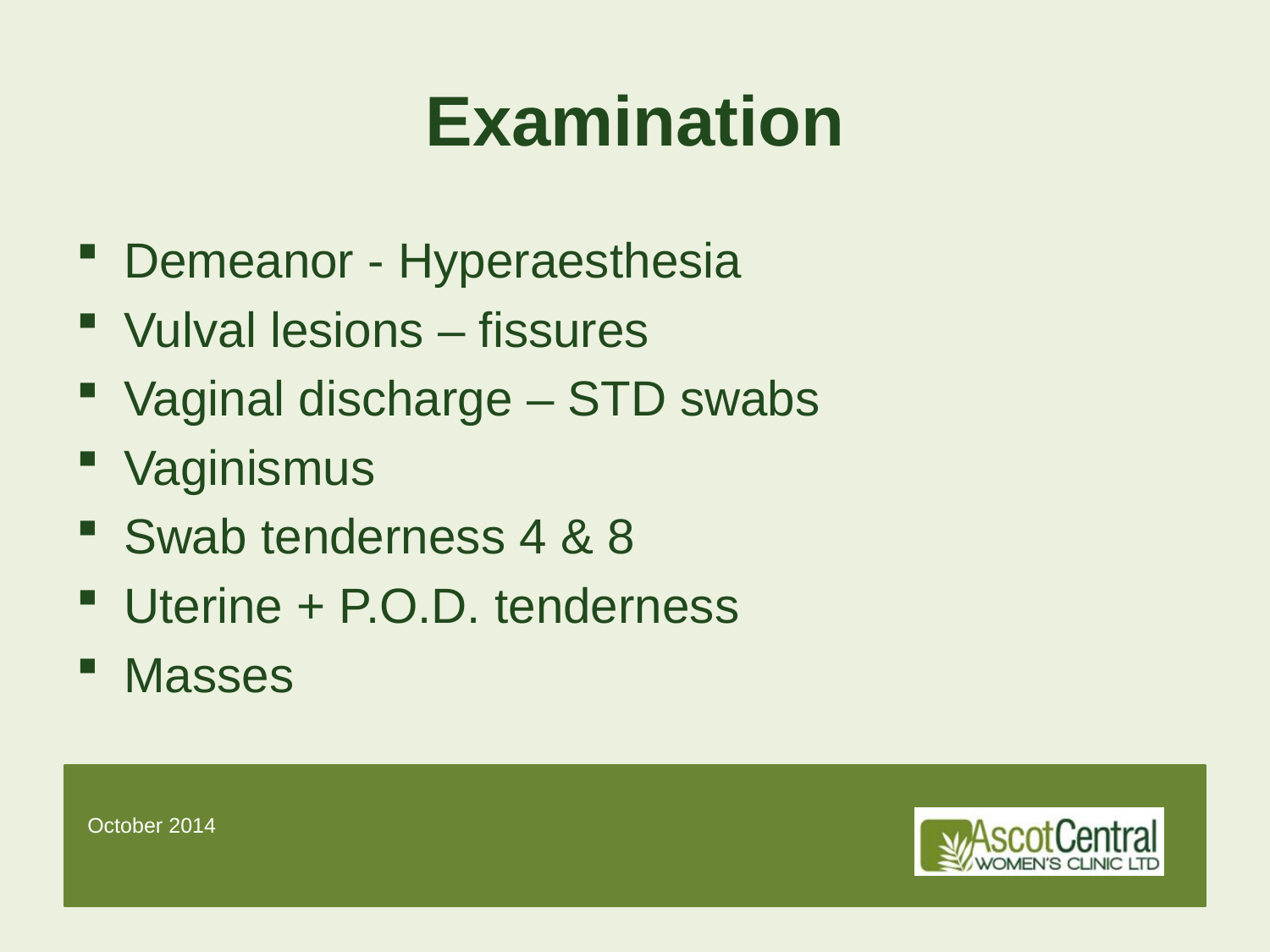

# Examination
Demeanor - Hyperaesthesia
Vulval lesions – fissures
Vaginal discharge – STD swabs
Vaginismus
Swab tenderness 4 & 8
Uterine + P.O.D. tenderness
Masses